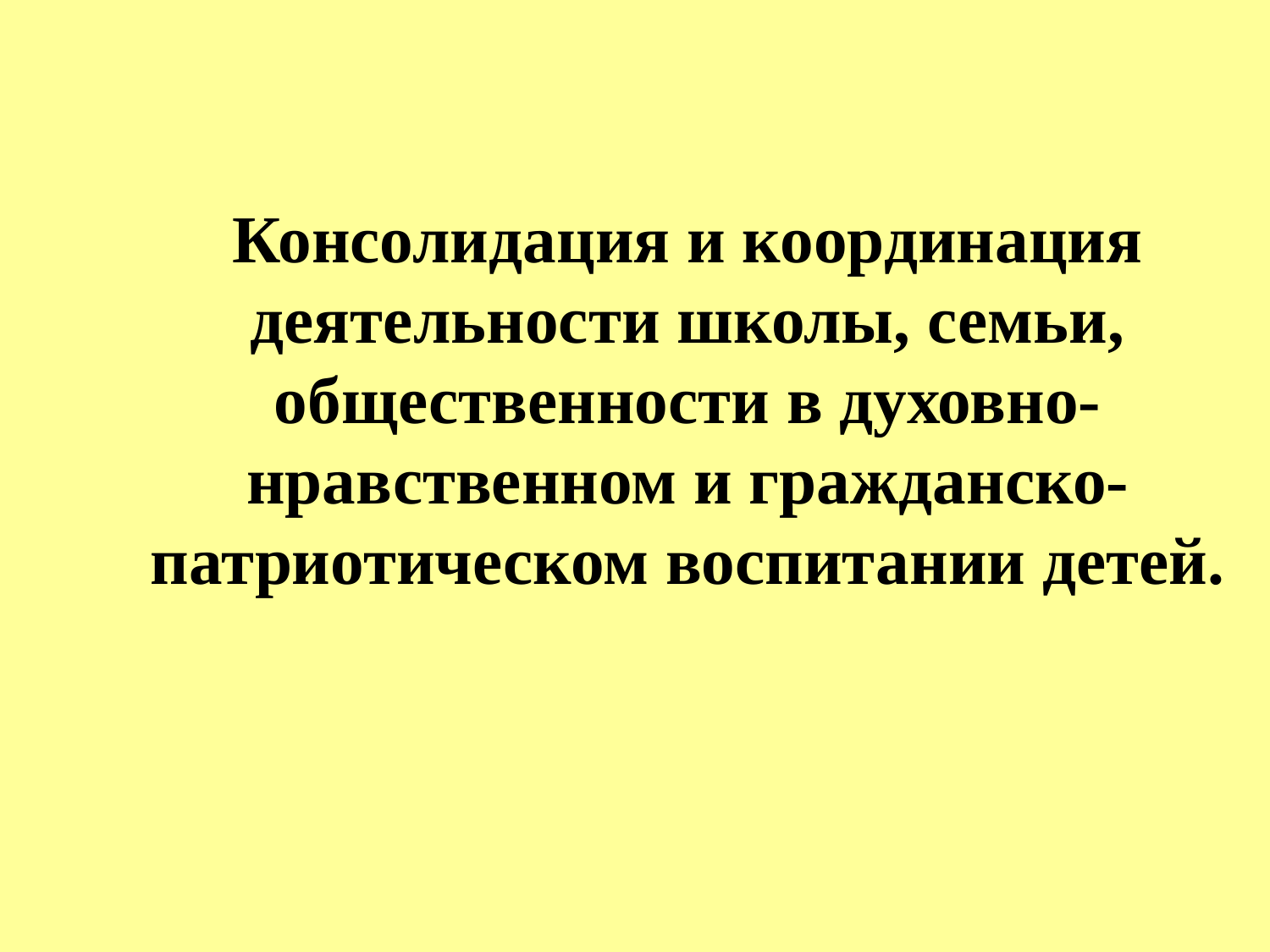

Консолидация и координация деятельности школы, семьи, общественности в духовно-нравственном и гражданско-патриотическом воспитании детей.